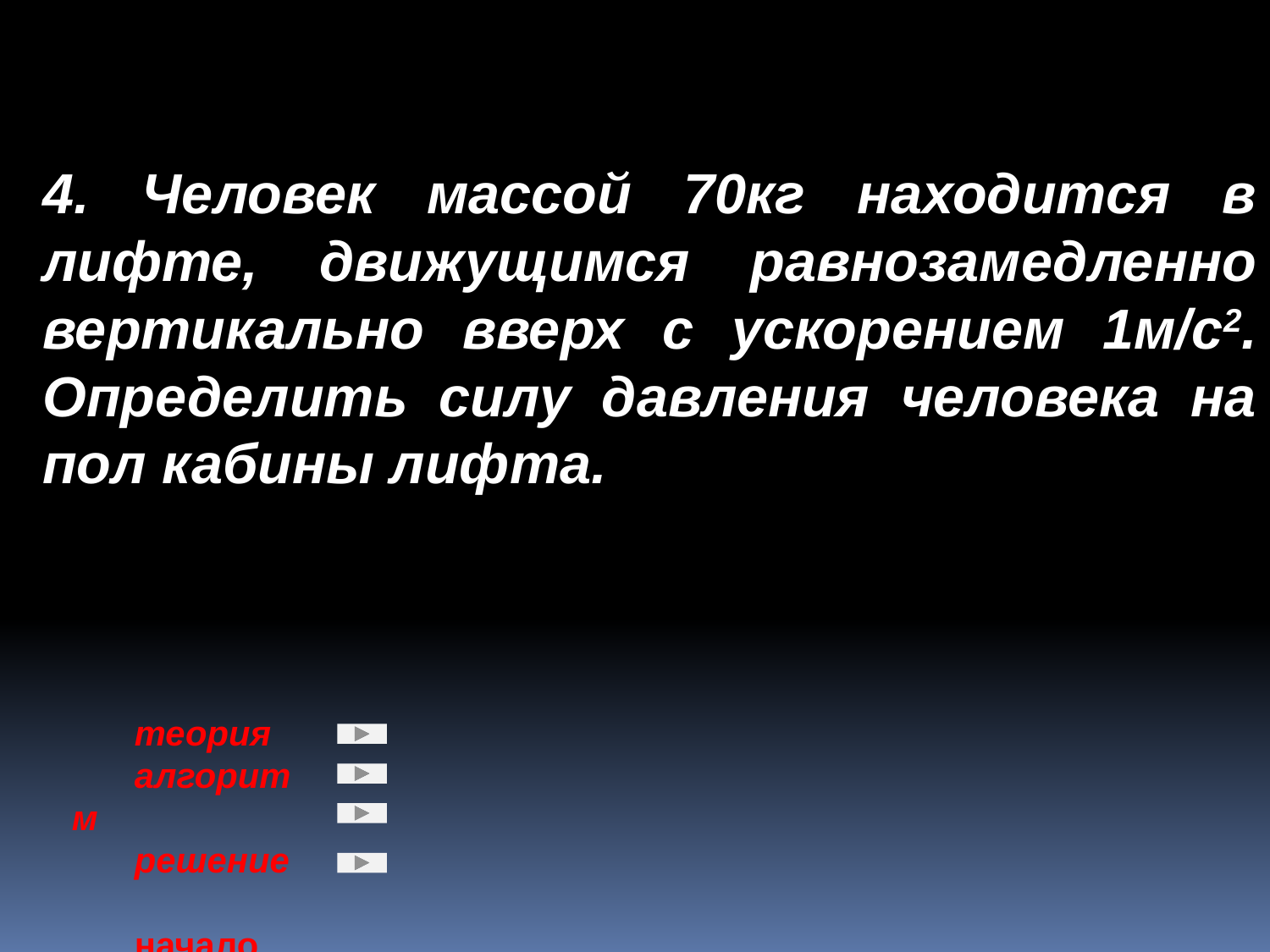

4. Человек массой 70кг находится в лифте, движущимся равнозамедленно вертикально вверх с ускорением 1м/с2. Определить силу давления человека на пол кабины лифта.
теория
алгоритм
решение
начало